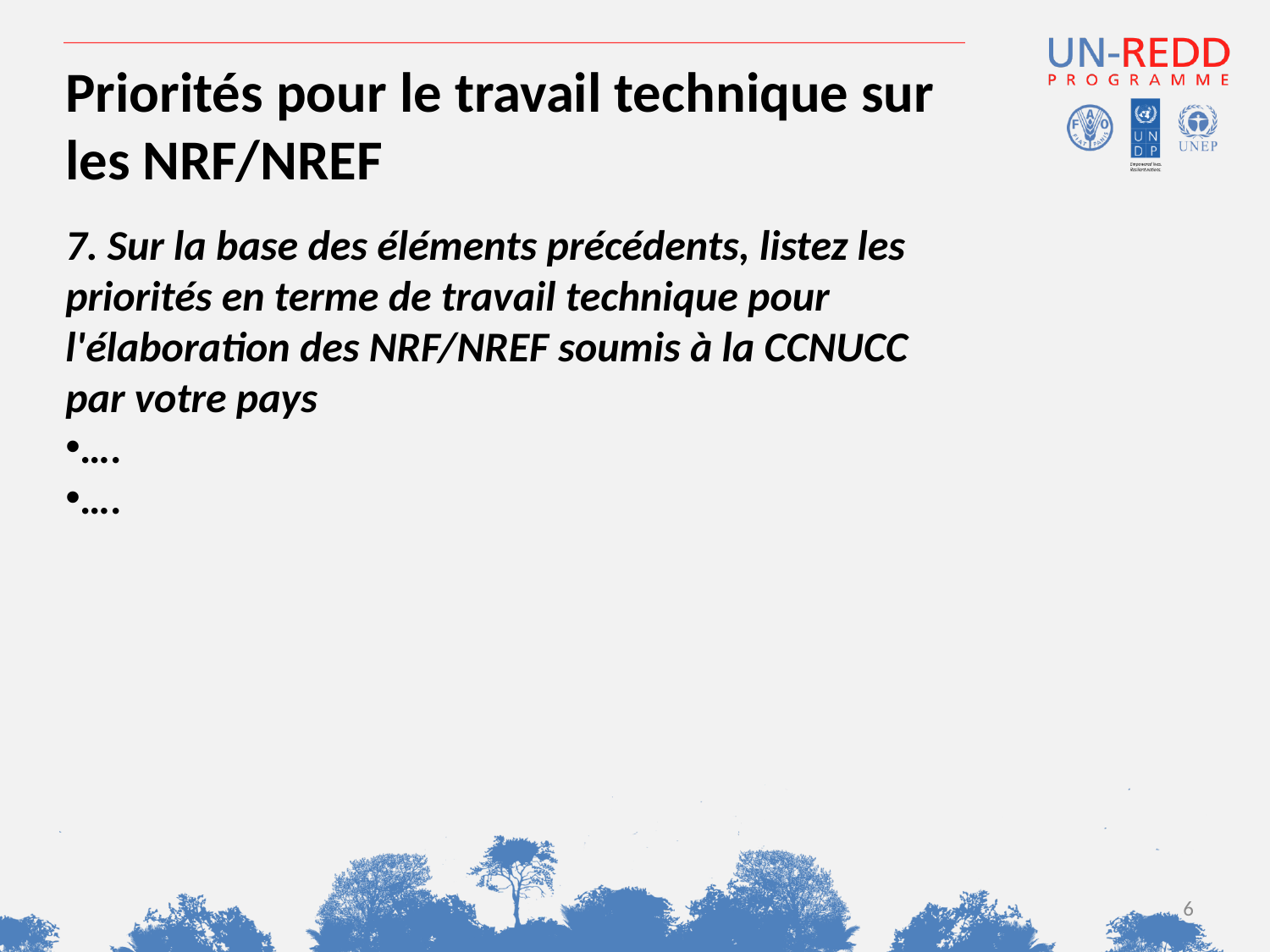

Priorités pour le travail technique sur les NRF/NREF
7. Sur la base des éléments précédents, listez les priorités en terme de travail technique pour l'élaboration des NRF/NREF soumis à la CCNUCC par votre pays
….
….

6